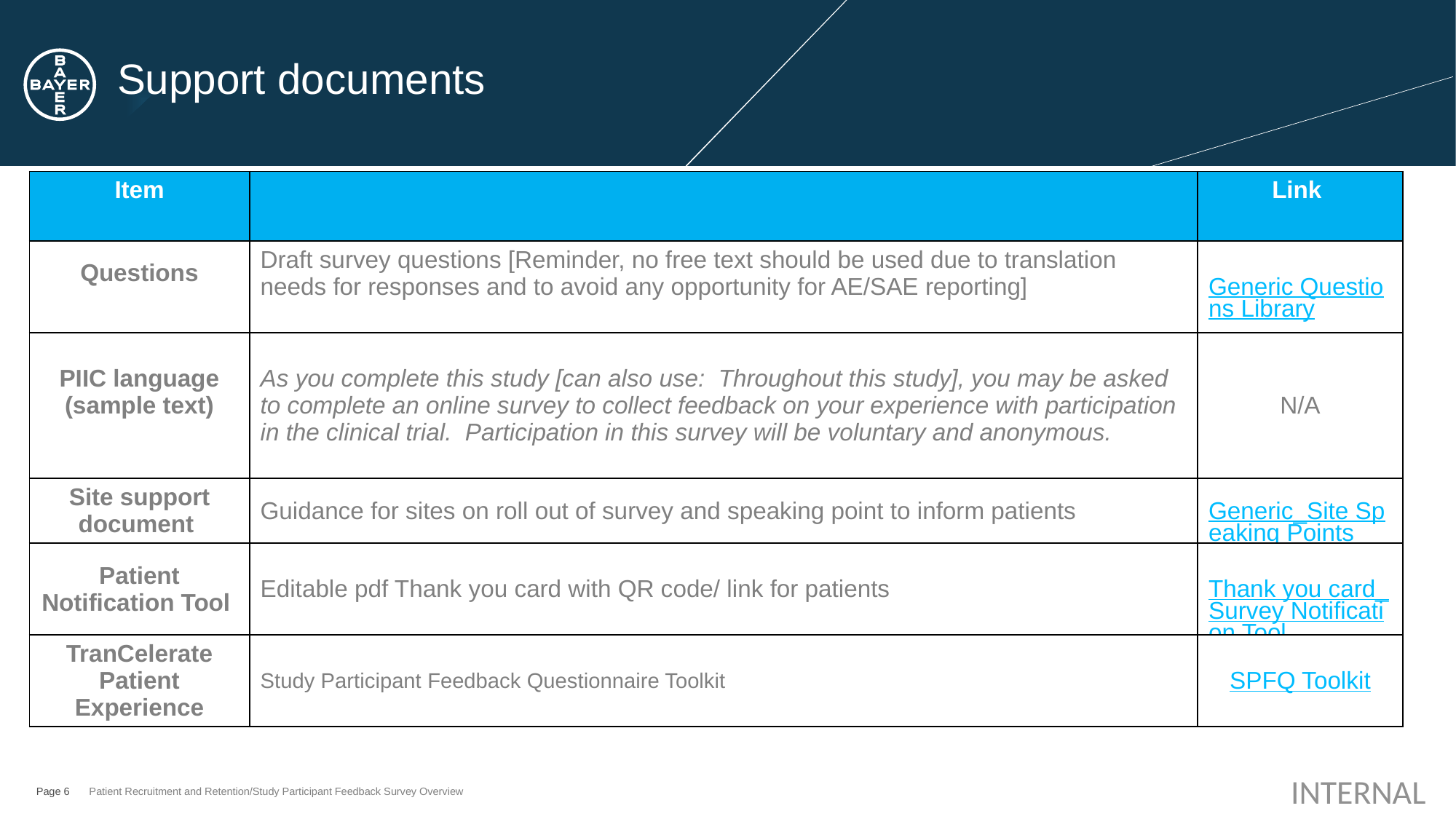

# Support documents
| Item |  | Link |
| --- | --- | --- |
| Questions | Draft survey questions [Reminder, no free text should be used due to translation needs for responses and to avoid any opportunity for AE/SAE reporting] | Generic Questions Library |
| PIIC language (sample text) | As you complete this study [can also use: Throughout this study], you may be asked to complete an online survey to collect feedback on your experience with participation in the clinical trial.  Participation in this survey will be voluntary and anonymous. | N/A |
| Site support document | Guidance for sites on roll out of survey and speaking point to inform patients | Generic\_Site Speaking Points |
| Patient Notification Tool | Editable pdf Thank you card with QR code/ link for patients | Thank you card\_Survey Notification Tool |
| TranCelerate Patient Experience | Study Participant Feedback Questionnaire Toolkit | SPFQ Toolkit |
|  |  |
| --- | --- |
|  |  |
|  |  |
Page 6
Patient Recruitment and Retention/Study Participant Feedback Survey Overview